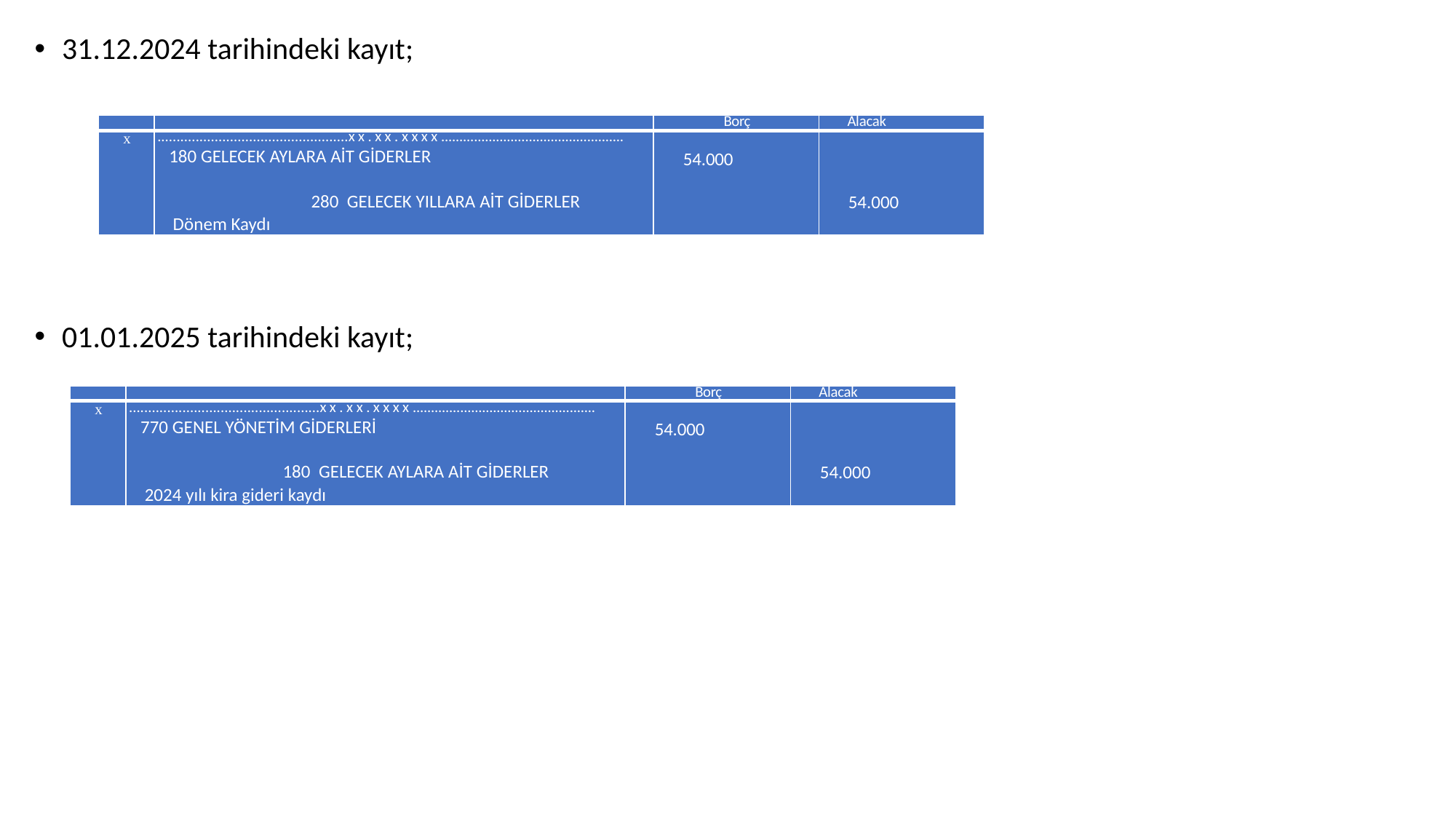

31.12.2024 tarihindeki kayıt;

01.01.2025 tarihindeki kayıt;
|  |  | Borç | Alacak |
| --- | --- | --- | --- |
| x | ..................................................xx.xx.xxxx.................................................. 180 GELECEK AYLARA AİT GİDERLER 280 GELECEK YILLARA AİT GİDERLER Dönem Kaydı | 54.000 | 54.000 |
|  |  | Borç | Alacak |
| --- | --- | --- | --- |
| x | ..................................................xx.xx.xxxx.................................................. 770 GENEL YÖNETİM GİDERLERİ 180 GELECEK AYLARA AİT GİDERLER 2024 yılı kira gideri kaydı | 54.000 | 54.000 |